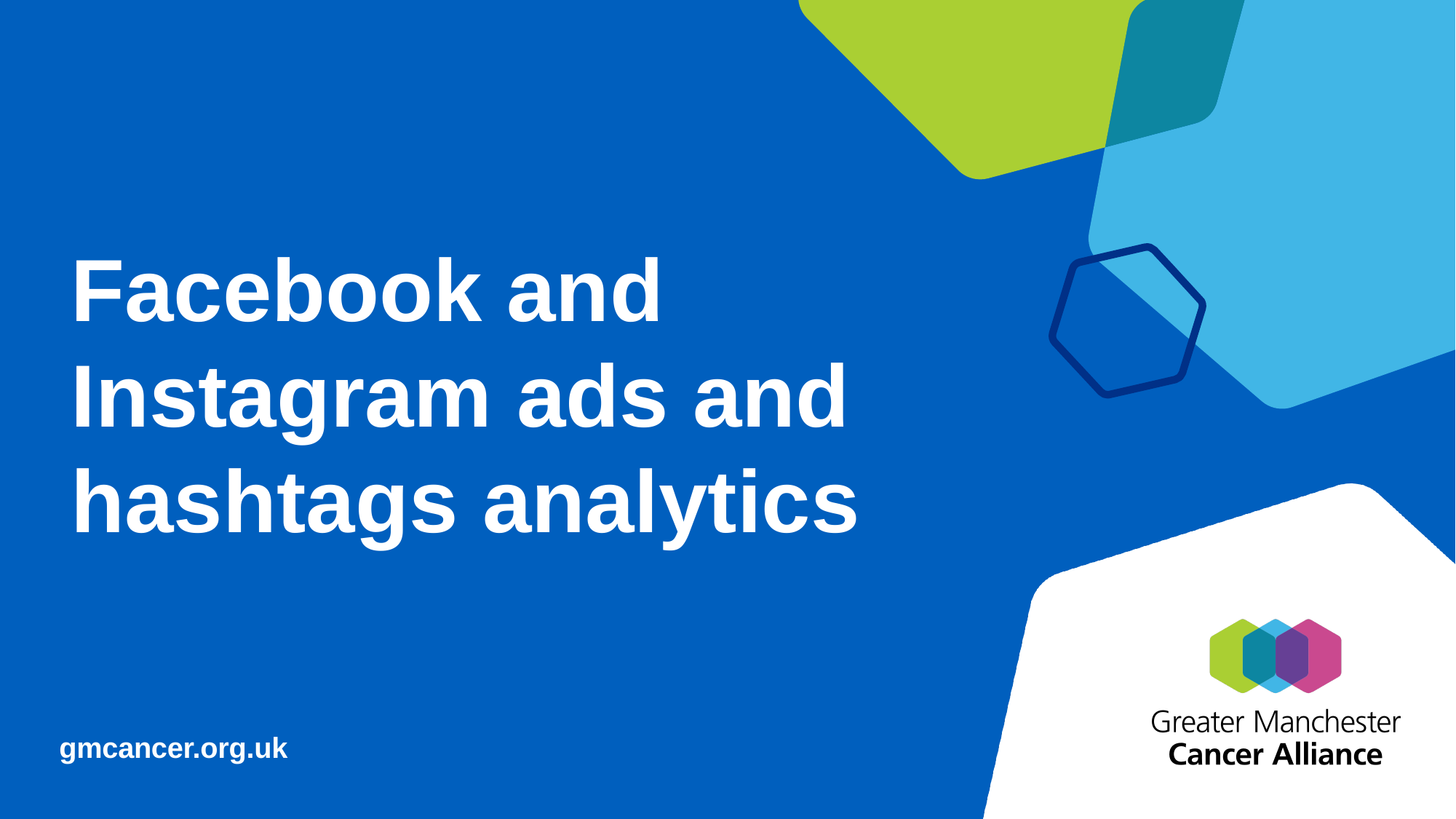

Facebook and Instagram ads and hashtags analytics